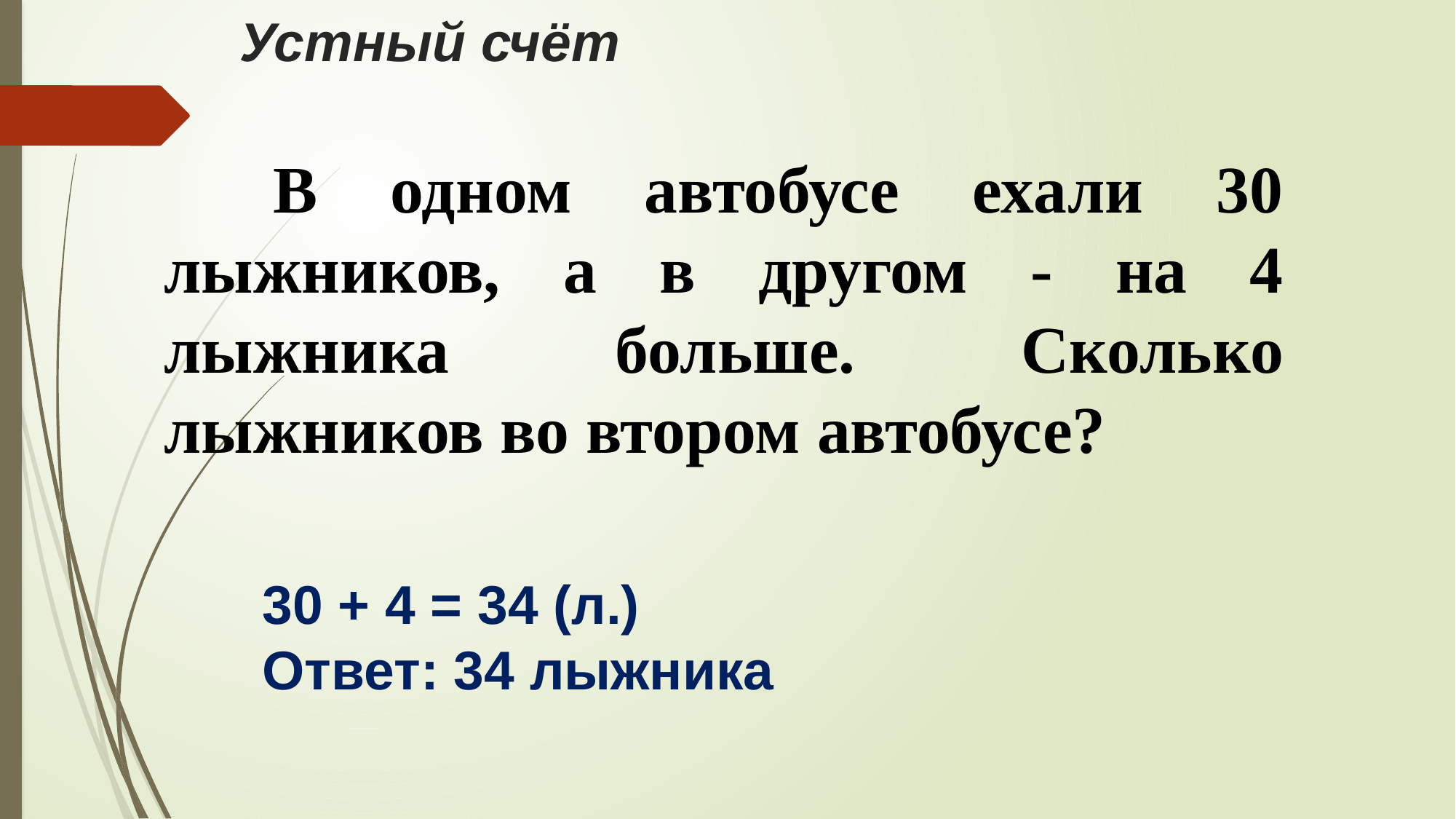

# Устный счёт
	В одном автобусе ехали 30 лыжников, а в другом - на 4 лыжника больше. Сколько лыжников во втором автобусе?

30 + 4 = 34 (л.)
Ответ: 34 лыжника